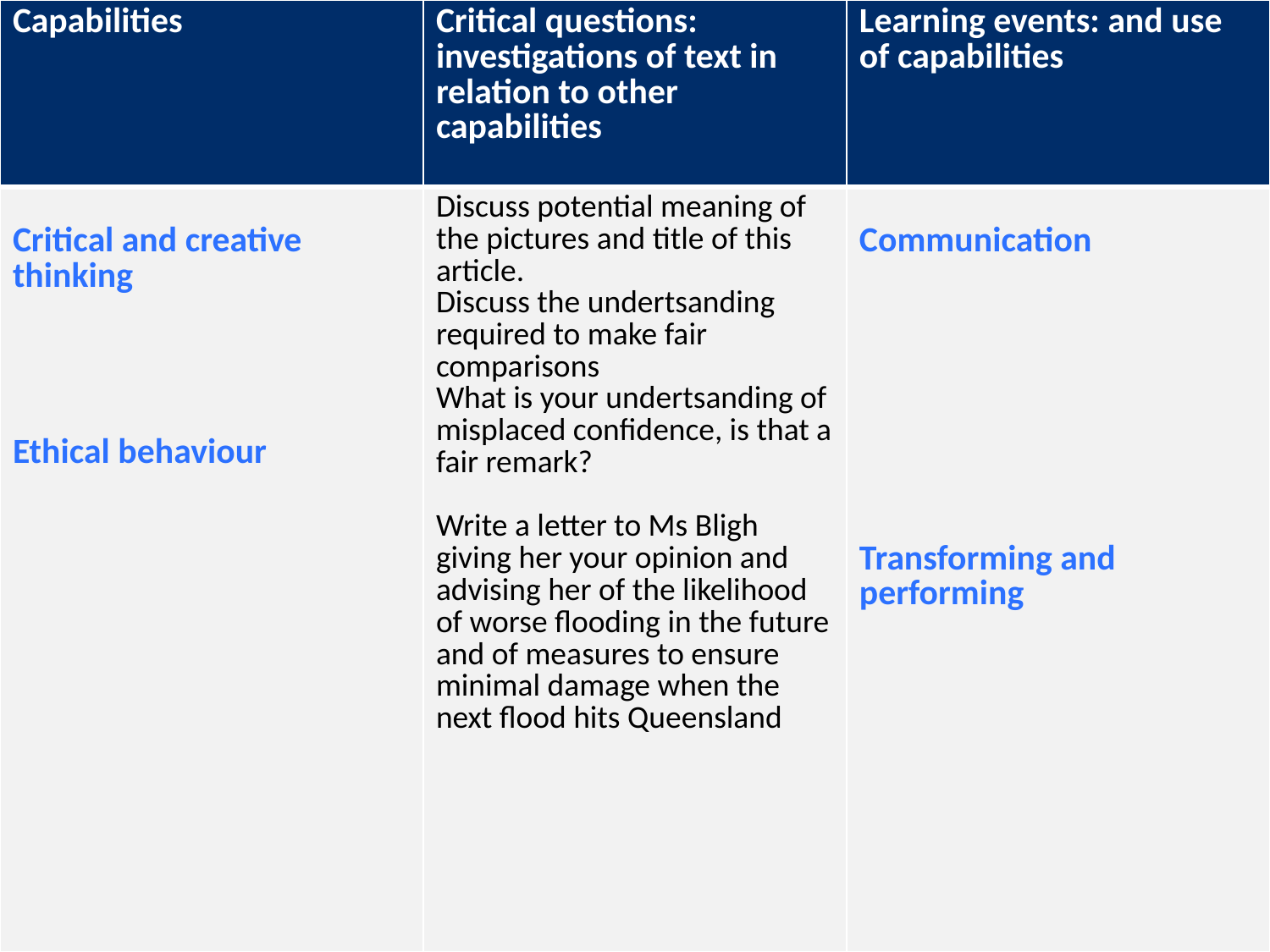

| Capabilities | Critical questions: investigations of text in relation to other capabilities | Learning events: and use of capabilities |
| --- | --- | --- |
| Critical and creative thinking Ethical behaviour | Discuss potential meaning of the pictures and title of this article. Discuss the undertsanding required to make fair comparisons What is your undertsanding of misplaced confidence, is that a fair remark? Write a letter to Ms Bligh giving her your opinion and advising her of the likelihood of worse flooding in the future and of measures to ensure minimal damage when the next flood hits Queensland | Communication Transforming and performing |